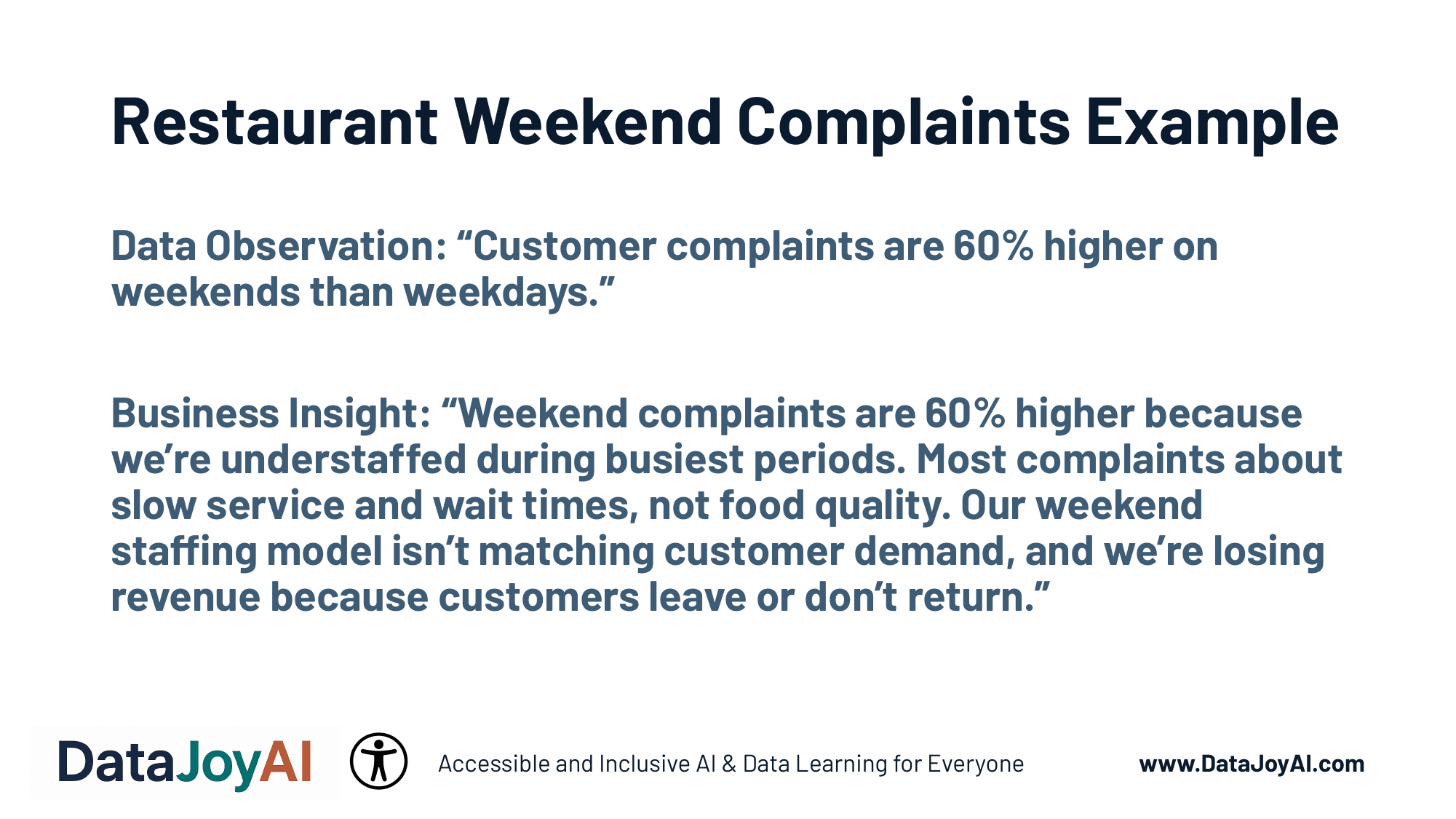

# Restaurant Weekend Complaints Example
Data Observation: “Customer complaints are 60% higher on weekends than weekdays.”

Business Insight: “Weekend complaints are 60% higher because we’re understaffed during busiest periods. Most complaints about slow service and wait times, not food quality. Our weekend staffing model isn’t matching customer demand, and we’re losing revenue because customers leave or don’t return.”